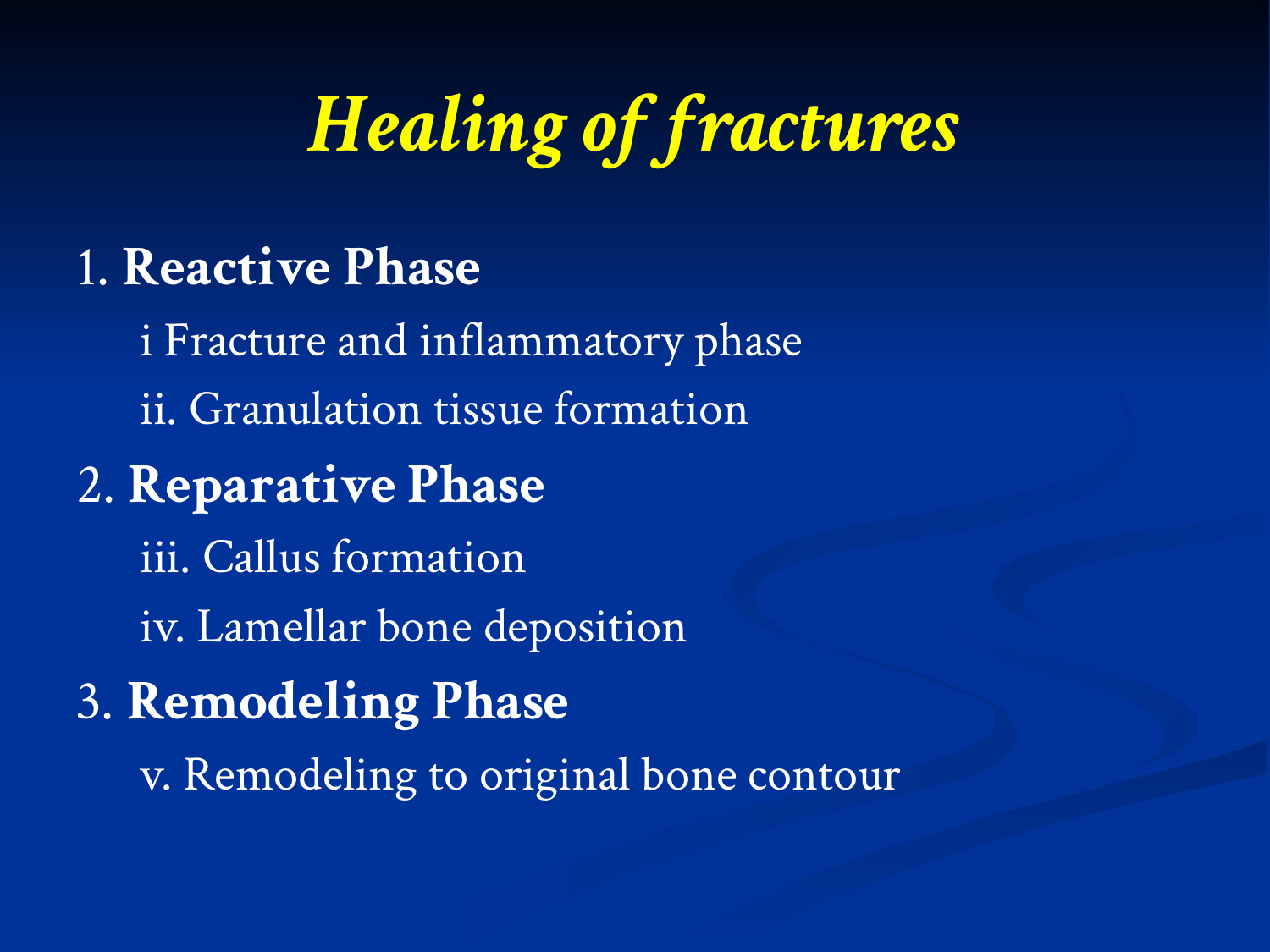

# Healing of fractures
1. Reactive Phase
i Fracture and inflammatory phase
ii. Granulation tissue formation
2. Reparative Phase
iii. Callus formation
iv. Lamellar bone deposition
3. Remodeling Phase
v. Remodeling to original bone contour